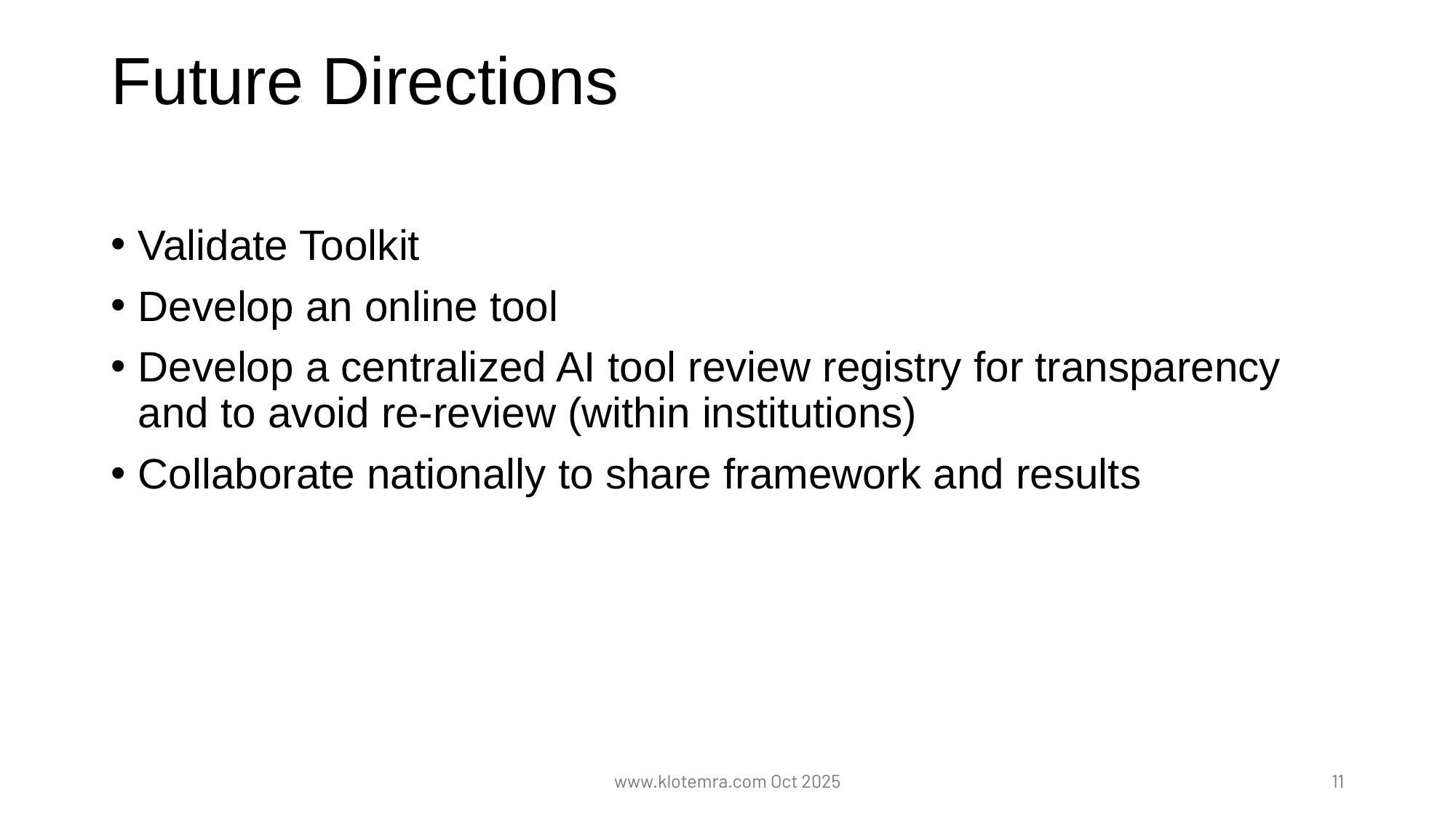

# Future Directions
Validate Toolkit
Develop an online tool
Develop a centralized AI tool review registry for transparency and to avoid re-review (within institutions)
Collaborate nationally to share framework and results

www.klotemra.com Oct 2025
11